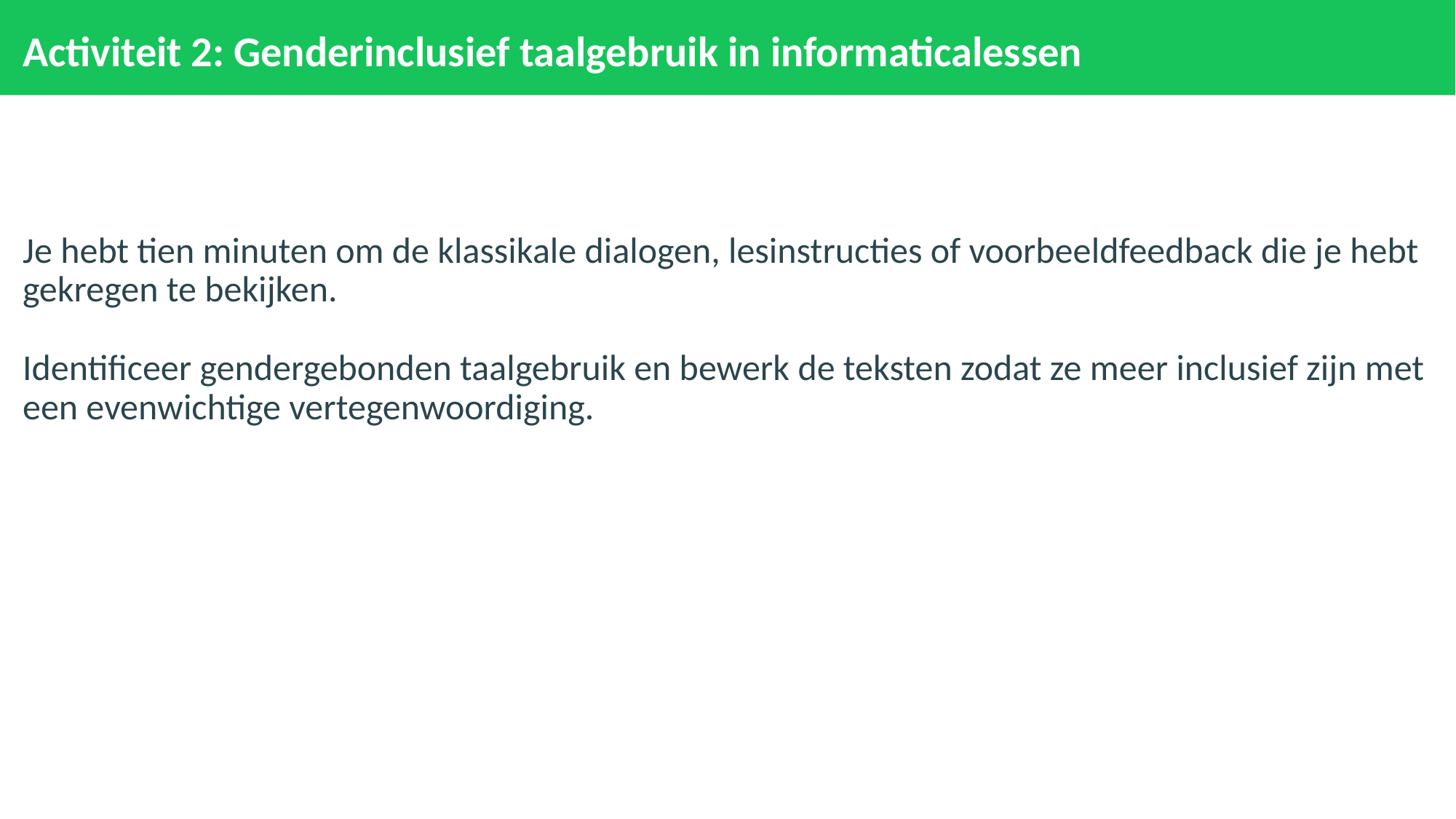

# Activiteit 2: Genderinclusief taalgebruik in informaticalessen
Je hebt tien minuten om de klassikale dialogen, lesinstructies of voorbeeldfeedback die je hebt gekregen te bekijken.

Identificeer gendergebonden taalgebruik en bewerk de teksten zodat ze meer inclusief zijn met een evenwichtige vertegenwoordiging.